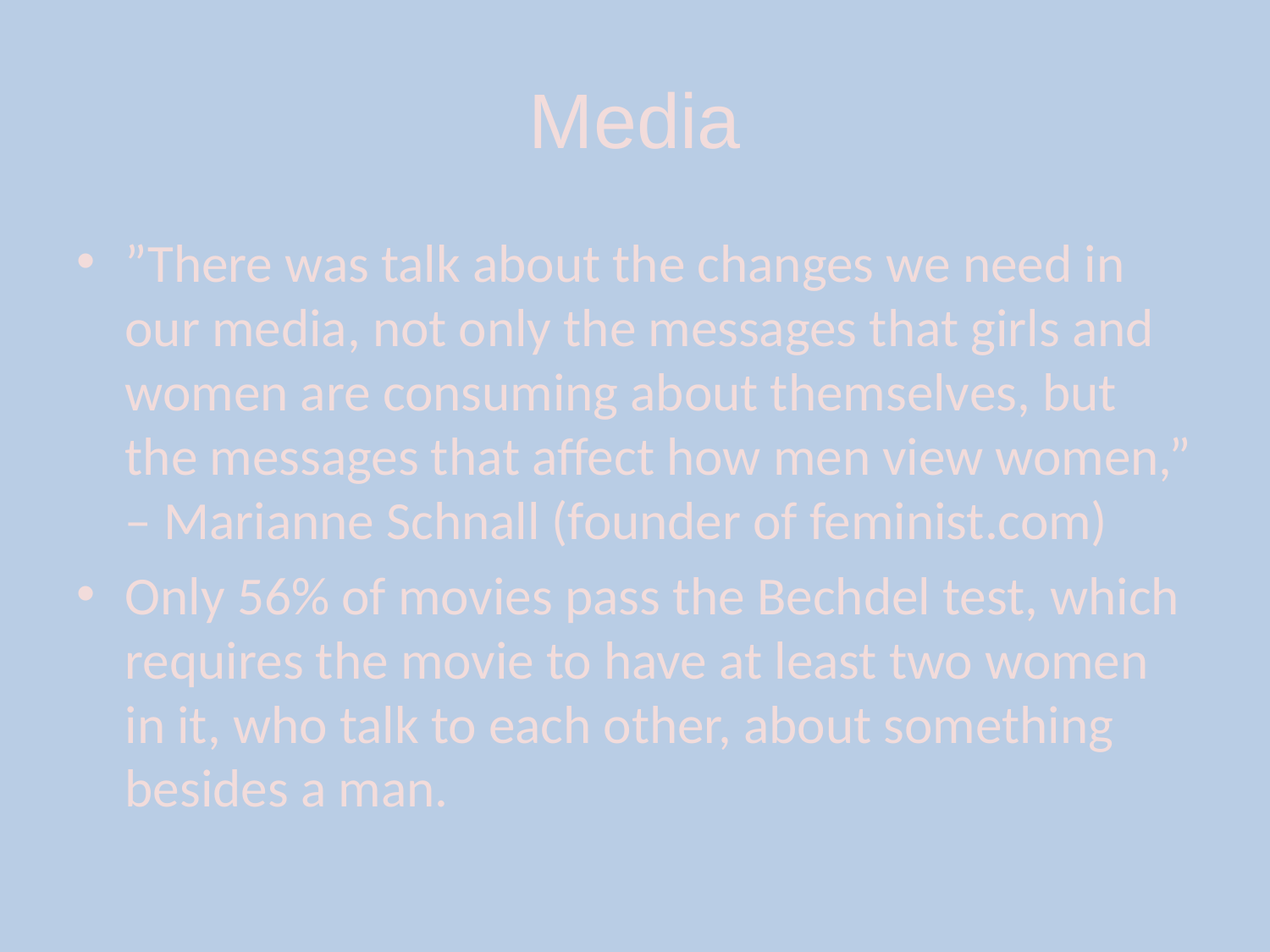

# Media
”There was talk about the changes we need in our media, not only the messages that girls and women are consuming about themselves, but the messages that affect how men view women,” – Marianne Schnall (founder of feminist.com)
Only 56% of movies pass the Bechdel test, which requires the movie to have at least two women in it, who talk to each other, about something besides a man.